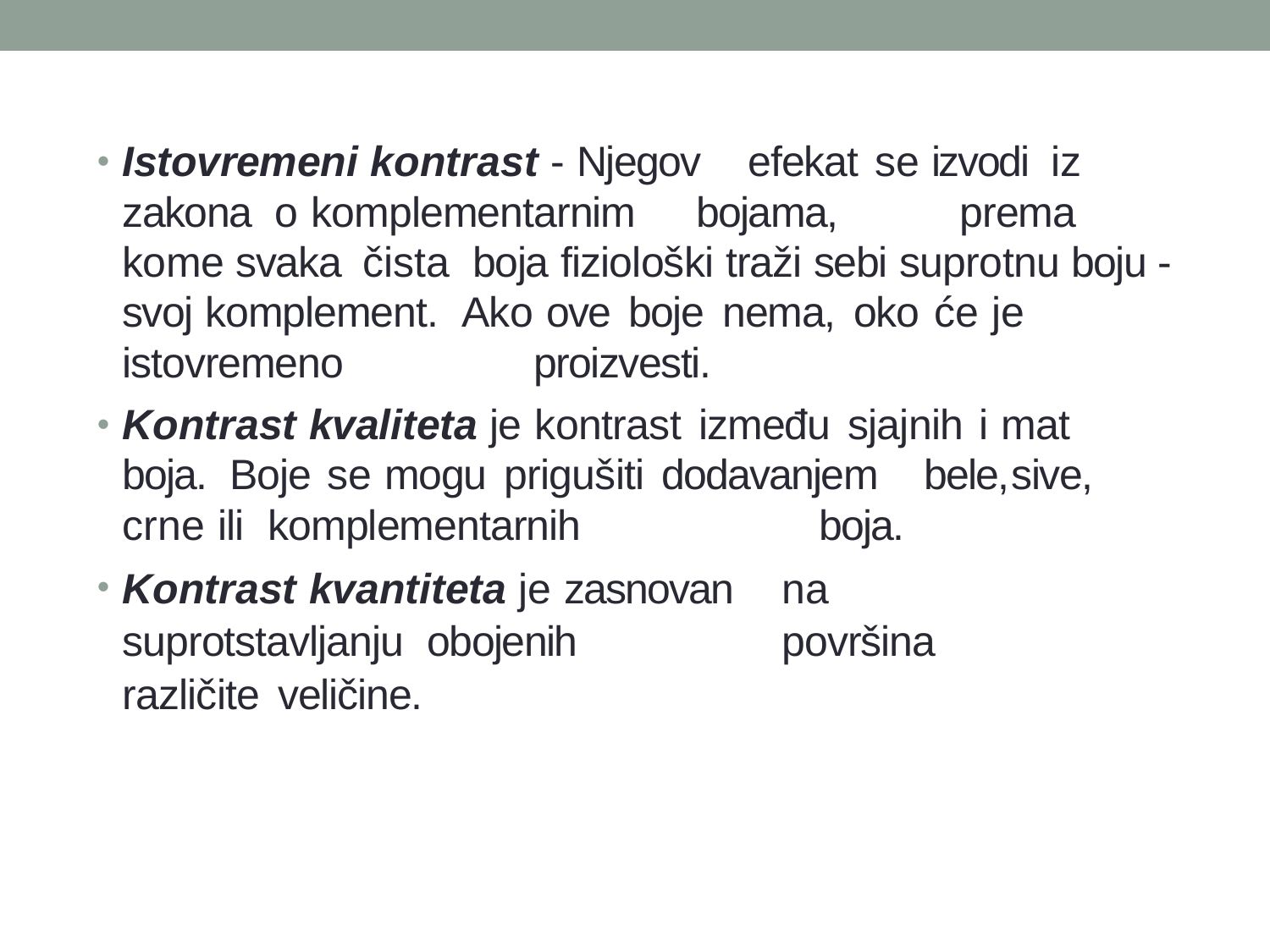

Istovremeni kontrast - Njegov	efekat se izvodi	iz zakona  o komplementarnim	bojama,	prema kome svaka čista  boja fiziološki traži sebi suprotnu boju - svoj komplement.  Ako ove boje nema, oko će je istovremeno	proizvesti.
Kontrast kvaliteta je kontrast između sjajnih i mat boja.  Boje se mogu prigušiti dodavanjem	bele,	sive, crne ili  komplementarnih	boja.
Kontrast kvantiteta je zasnovan	na suprotstavljanju  obojenih	površina	različite veličine.